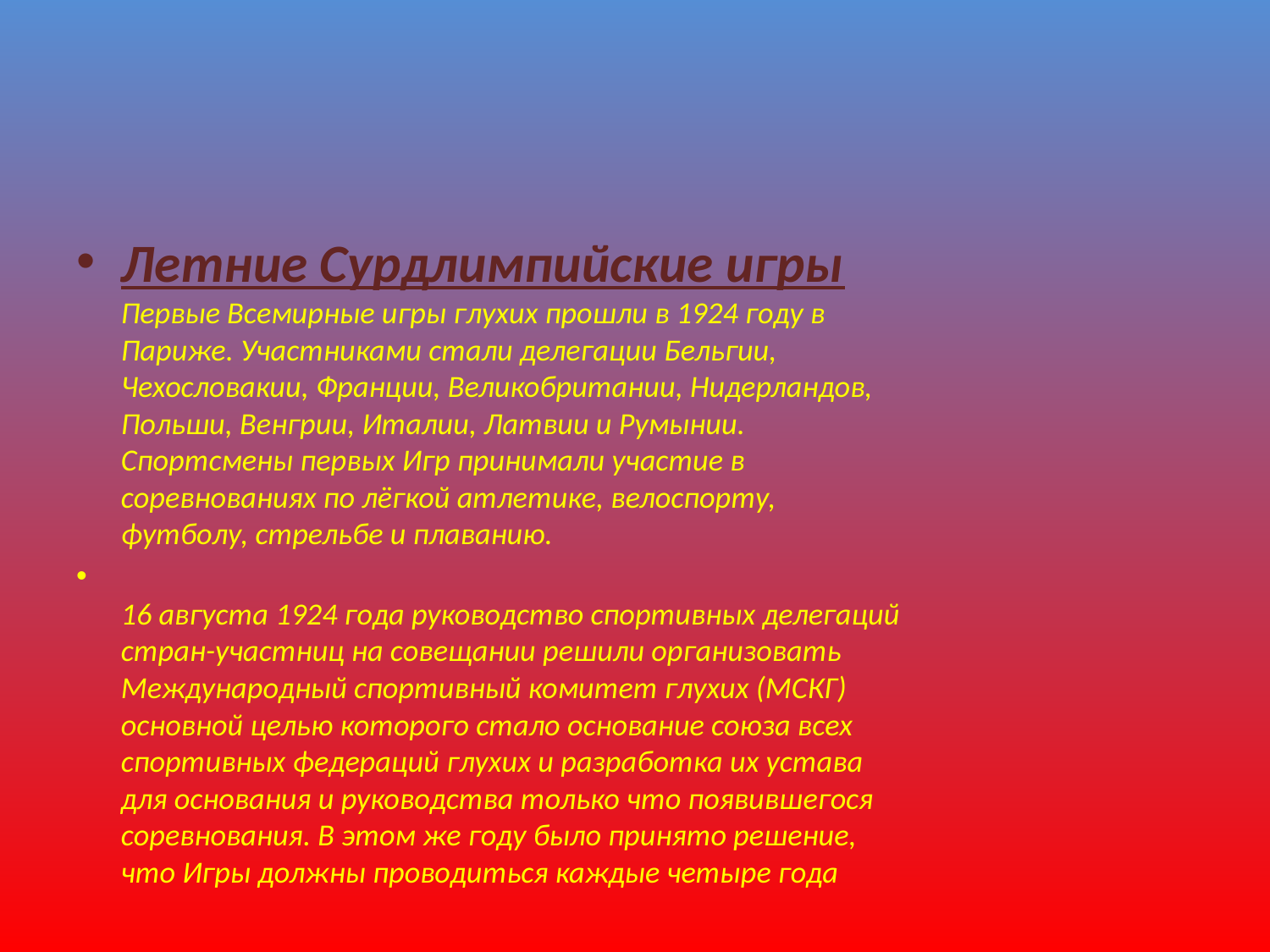

#
Летние Сурдлимпийские игры
Первые Всемирные игры глухих прошли в 1924 году в Париже. Участниками стали делегации Бельгии, Чехословакии, Франции, Великобритании, Нидерландов, Польши, Венгрии, Италии, Латвии и Румынии. Спортсмены первых Игр принимали участие в соревнованиях по лёгкой атлетике, велоспорту, футболу, стрельбе и плаванию.
16 августа 1924 года руководство спортивных делегаций стран-участниц на совещании решили организовать Международный спортивный комитет глухих (МСКГ) основной целью которого стало основание союза всех спортивных федераций глухих и разработка их устава для основания и руководства только что появившегося соревнования. В этом же году было принято решение, что Игры должны проводиться каждые четыре года